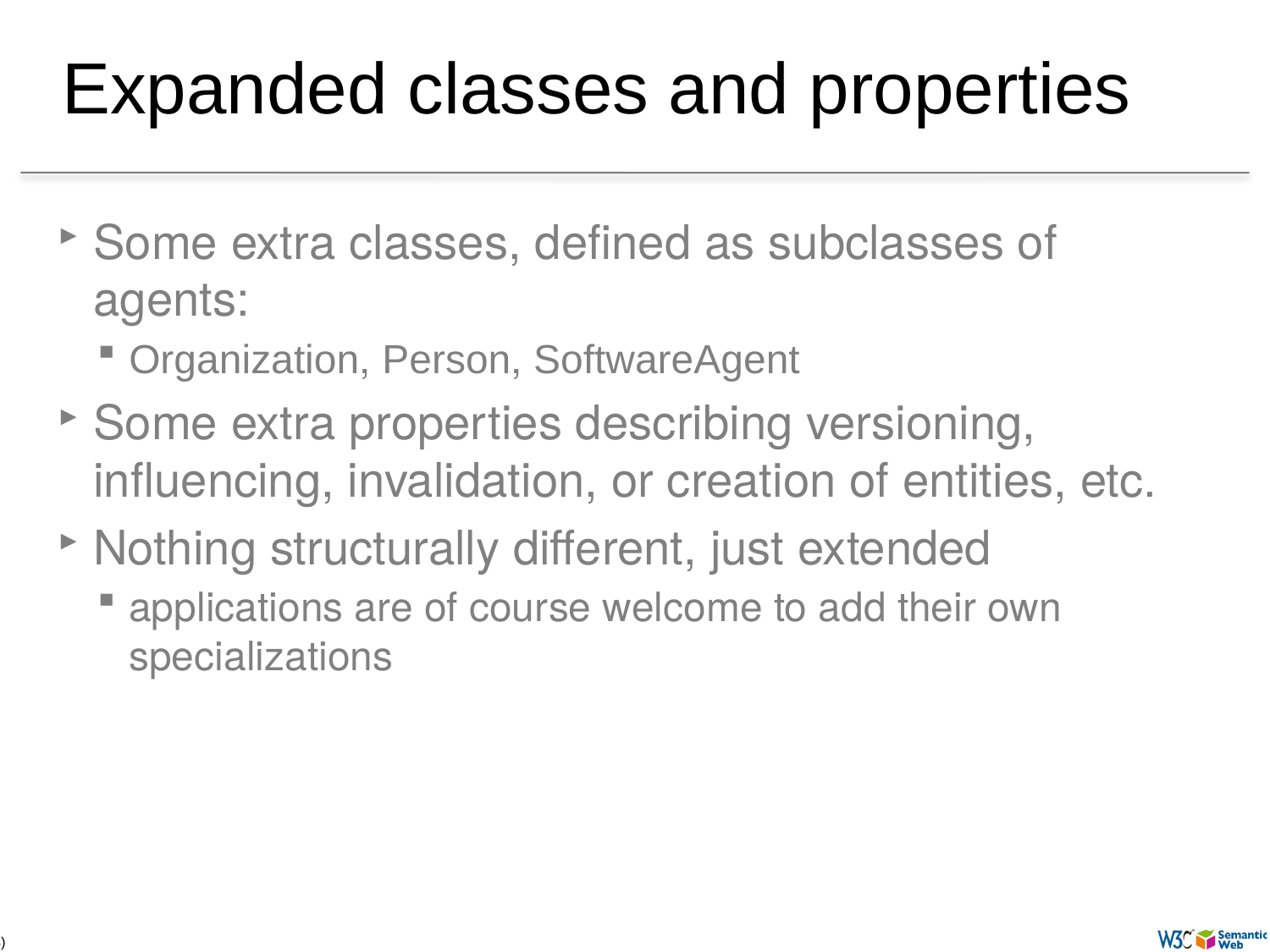

# Expanded classes and properties
Some extra classes, defined as subclasses of agents:
Organization, Person, SoftwareAgent
Some extra properties describing versioning, influencing, invalidation, or creation of entities, etc.
Nothing structurally different, just extended
applications are of course welcome to add their own specializations